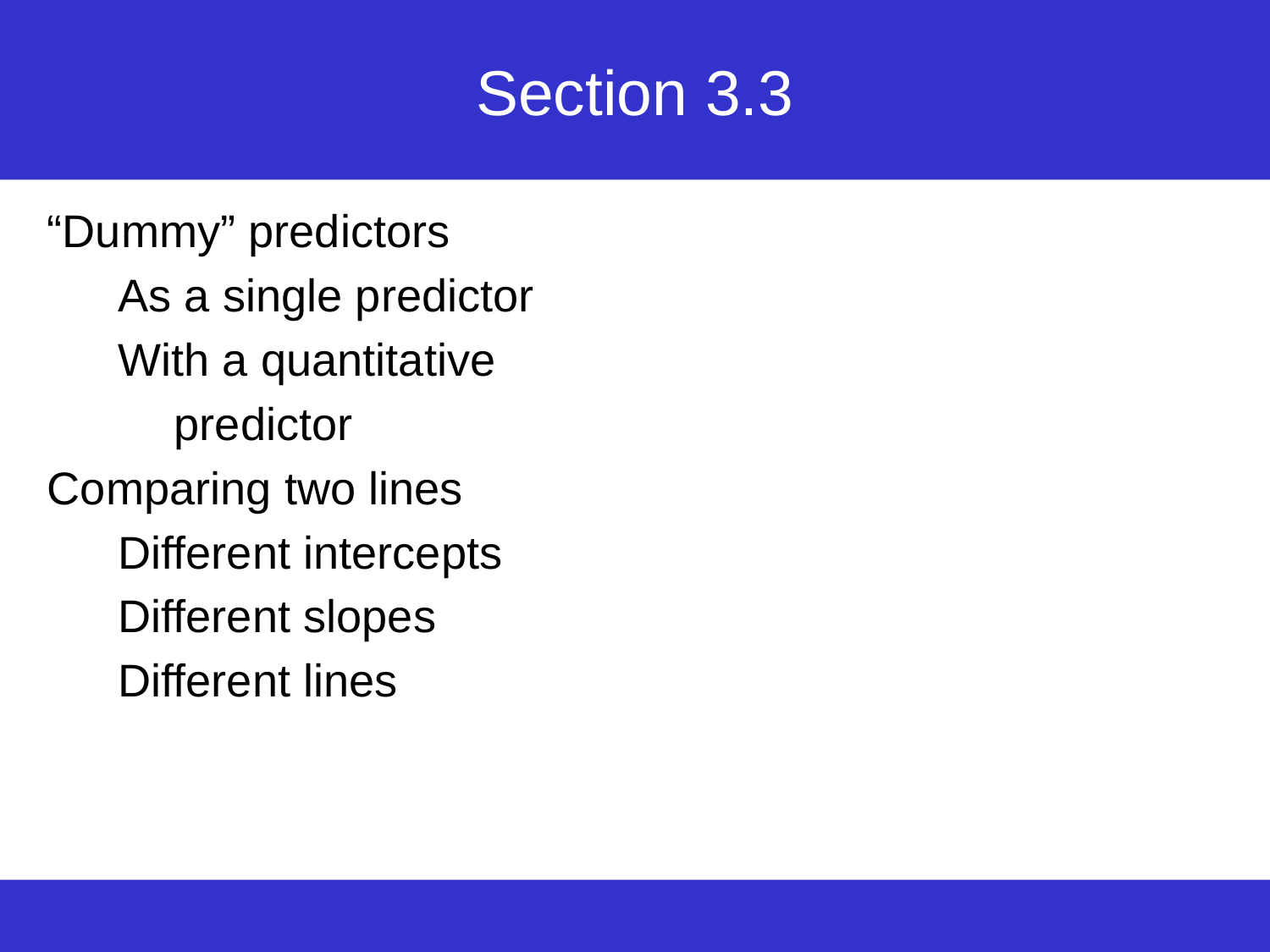

# Section 3.3
“Dummy” predictors
As a single predictor
With a quantitative
predictor
Comparing two lines
Different intercepts
Different slopes
Different lines